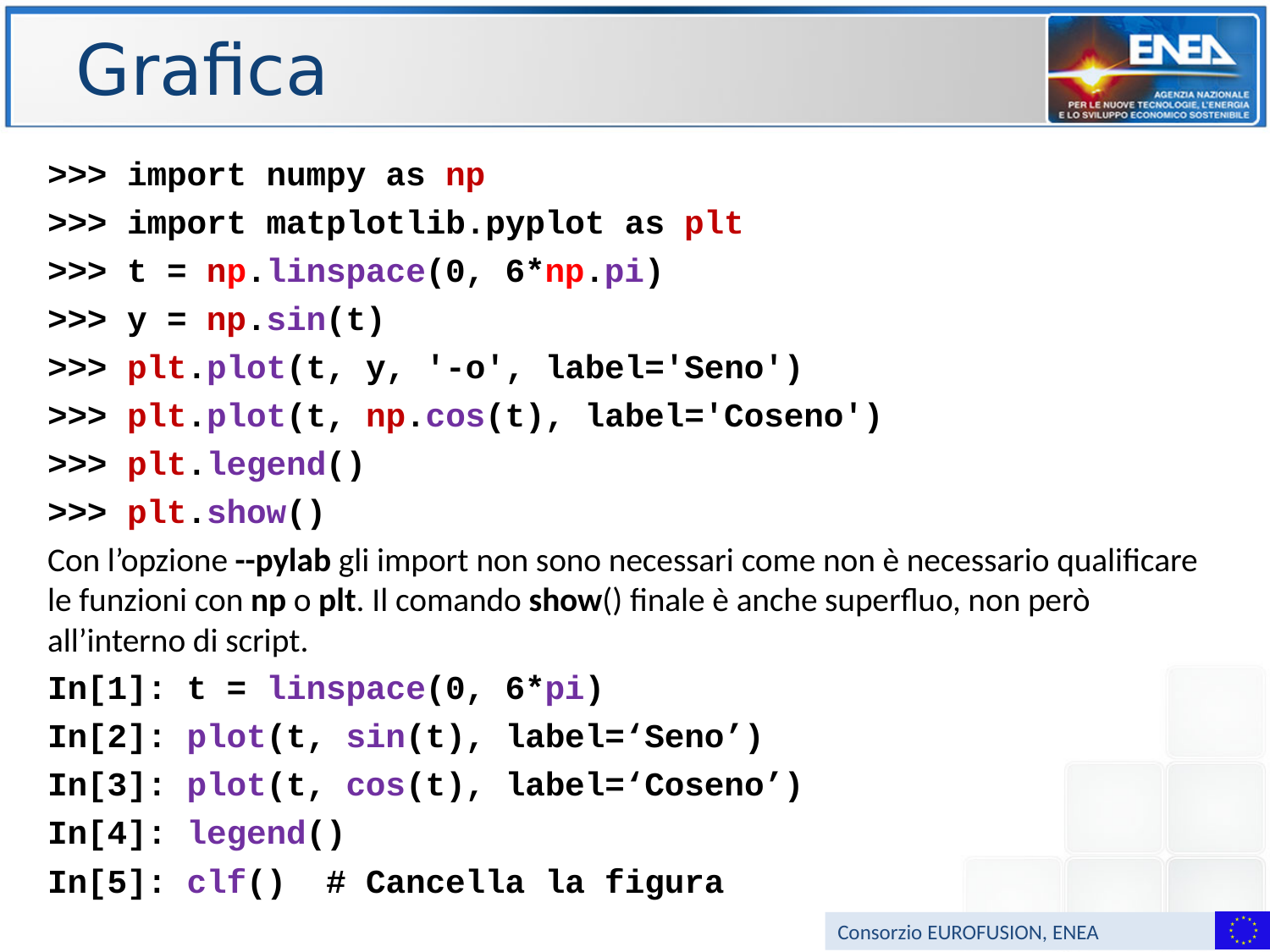

# Grafica
>>> import numpy as np
>>> import matplotlib.pyplot as plt
>>> t = np.linspace(0, 6*np.pi)
>>> y = np.sin(t)
>>> plt.plot(t, y, '-o', label='Seno')
>>> plt.plot(t, np.cos(t), label='Coseno')
>>> plt.legend()
>>> plt.show()
Con l’opzione --pylab gli import non sono necessari come non è necessario qualificare le funzioni con np o plt. Il comando show() finale è anche superfluo, non però all’interno di script.
In[1]: t = linspace(0, 6*pi)
In[2]: plot(t, sin(t), label=‘Seno’)
In[3]: plot(t, cos(t), label=‘Coseno’)
In[4]: legend()
In[5]: clf()  # Cancella la figura